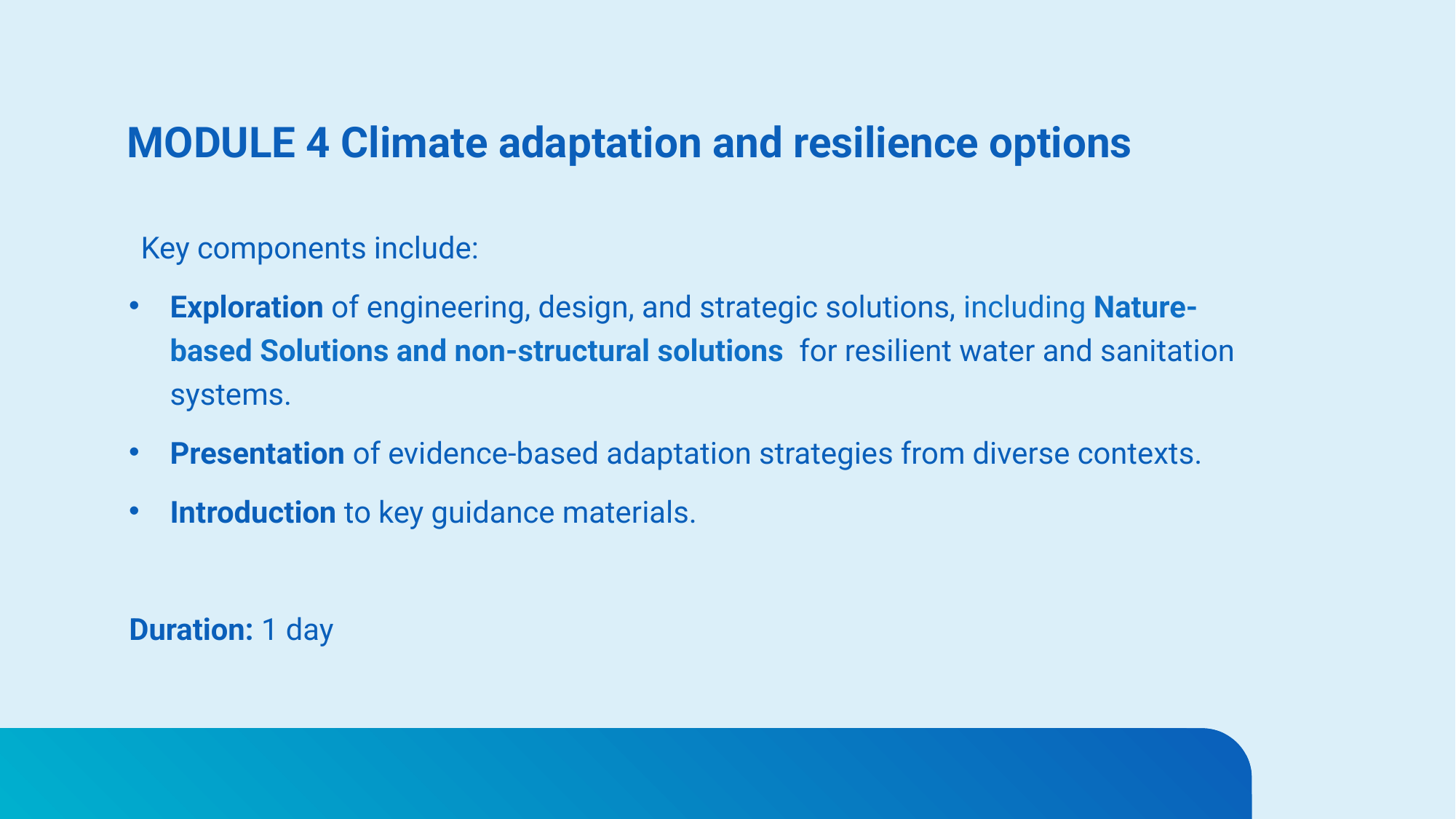

# MODULE 4 Climate adaptation and resilience options
Key components include:
Exploration of engineering, design, and strategic solutions, including Nature-based Solutions and non-structural solutions  for resilient water and sanitation systems.
Presentation of evidence-based adaptation strategies from diverse contexts.
Introduction to key guidance materials.

Duration: 1 day